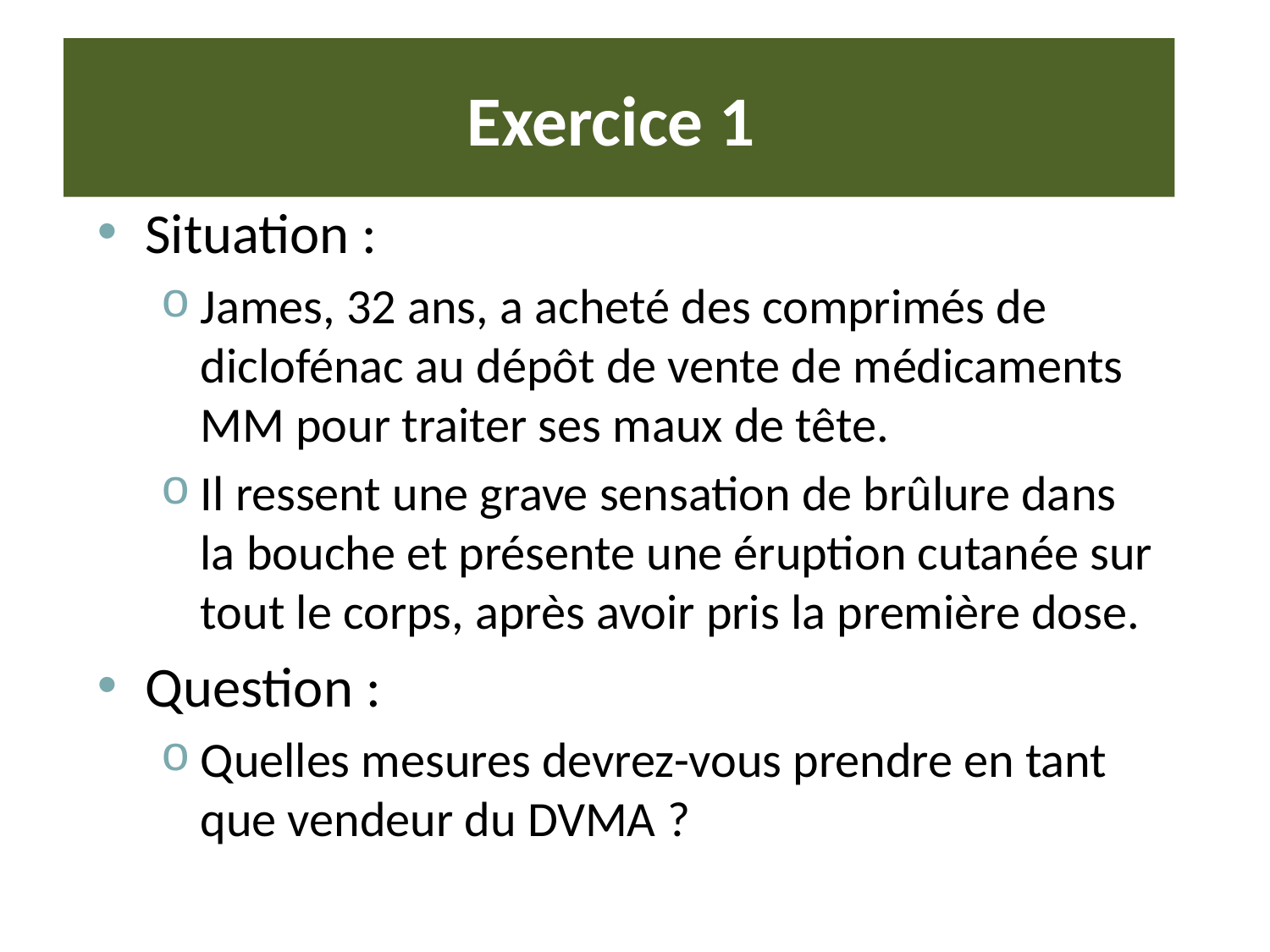

# Exercice 1
Situation :
James, 32 ans, a acheté des comprimés de diclofénac au dépôt de vente de médicaments MM pour traiter ses maux de tête.
Il ressent une grave sensation de brûlure dans la bouche et présente une éruption cutanée sur tout le corps, après avoir pris la première dose.
Question :
Quelles mesures devrez-vous prendre en tant que vendeur du DVMA ?